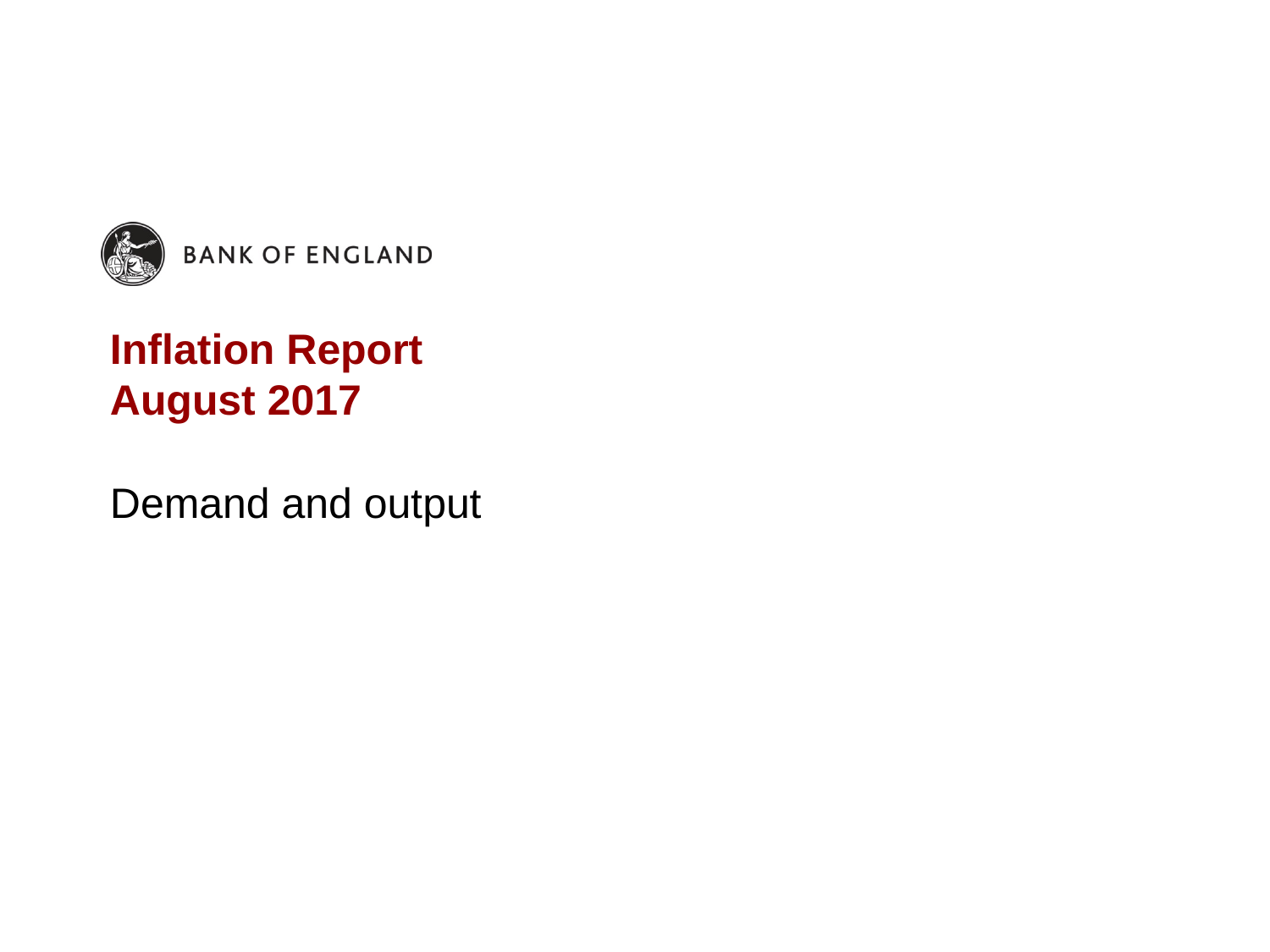

# Inflation Report August 2017
Demand and output